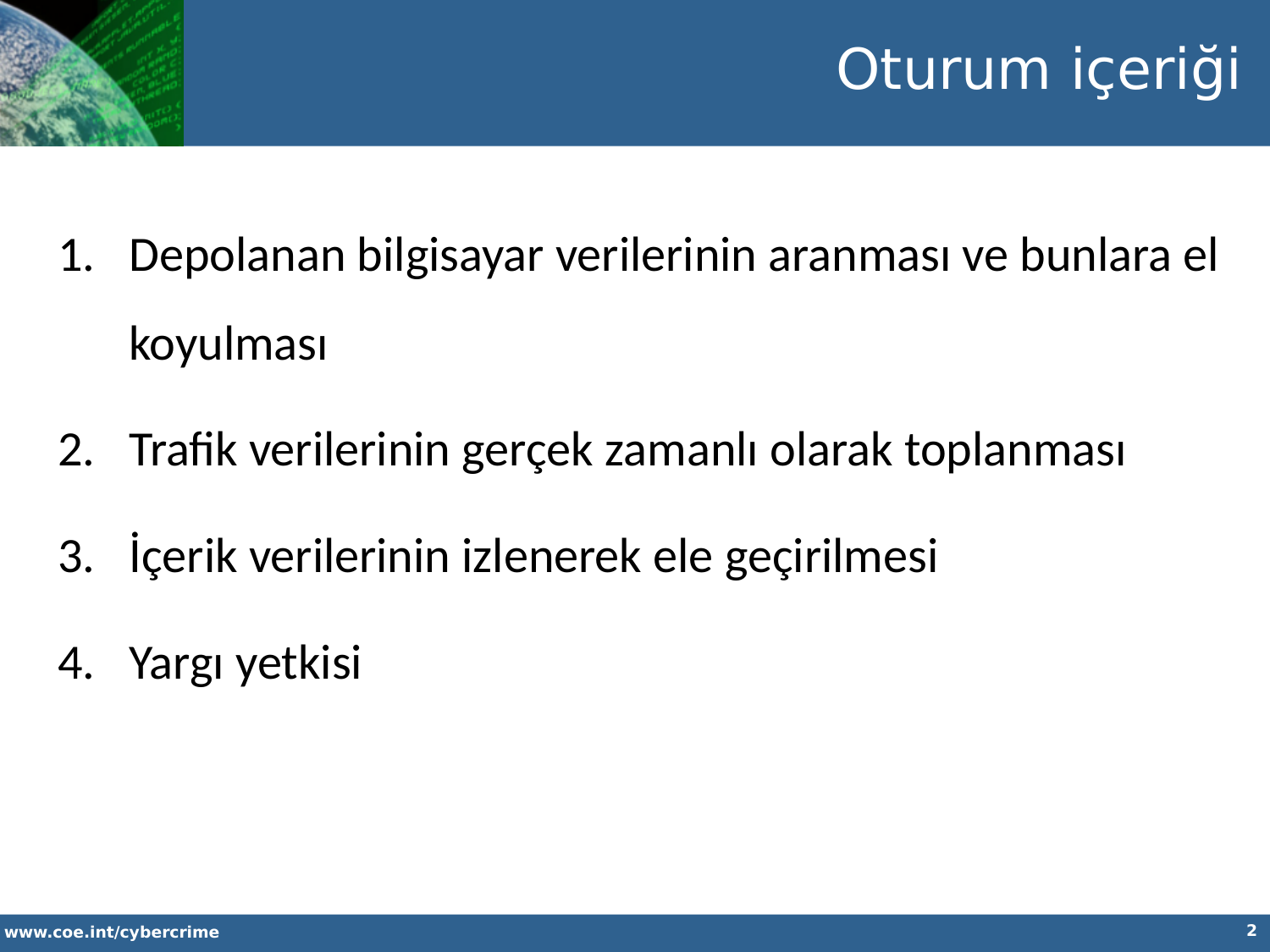

Oturum içeriği
Depolanan bilgisayar verilerinin aranması ve bunlara el koyulması
Trafik verilerinin gerçek zamanlı olarak toplanması
İçerik verilerinin izlenerek ele geçirilmesi
Yargı yetkisi